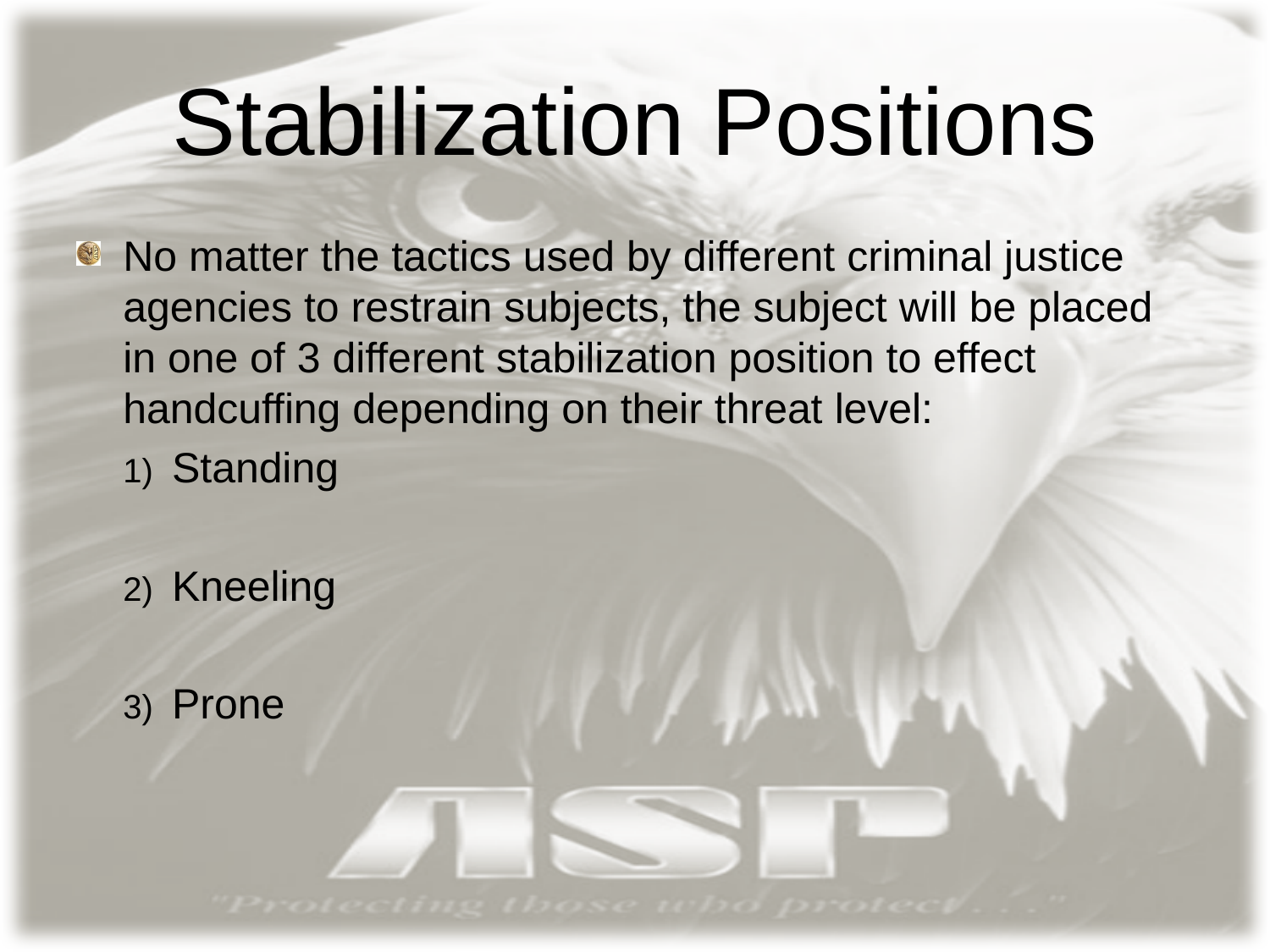

# Stabilization Positions
No matter the tactics used by different criminal justice agencies to restrain subjects, the subject will be placed in one of 3 different stabilization position to effect handcuffing depending on their threat level:
Standing

Kneeling

Prone